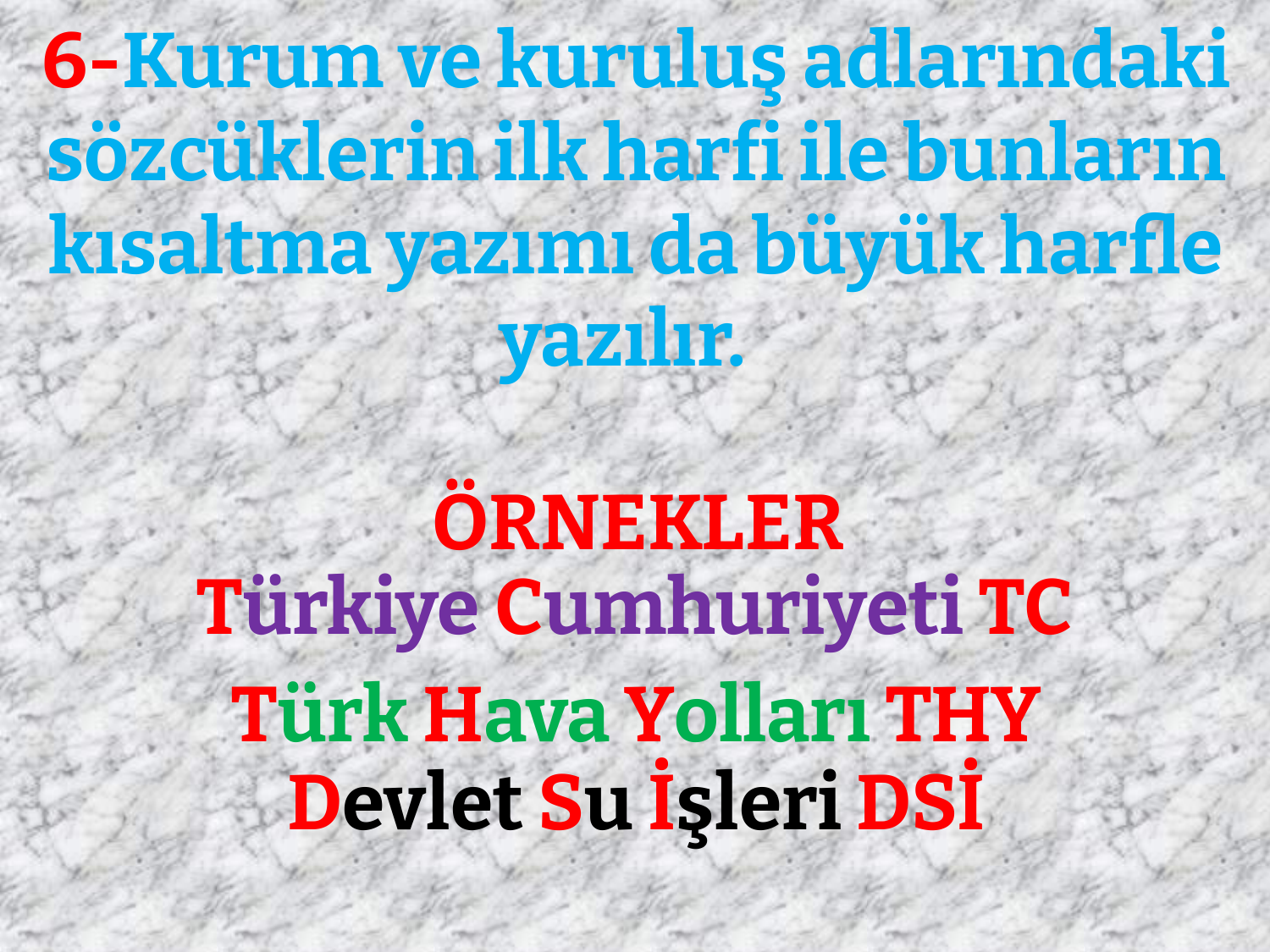

6-Kurum ve kuruluş adlarındaki sözcüklerin ilk harfi ile bunların kısaltma yazımı da büyük harfle yazılır.
ÖRNEKLER
Türkiye Cumhuriyeti TC
Türk Hava Yolları THY
Devlet Su İşleri DSİ